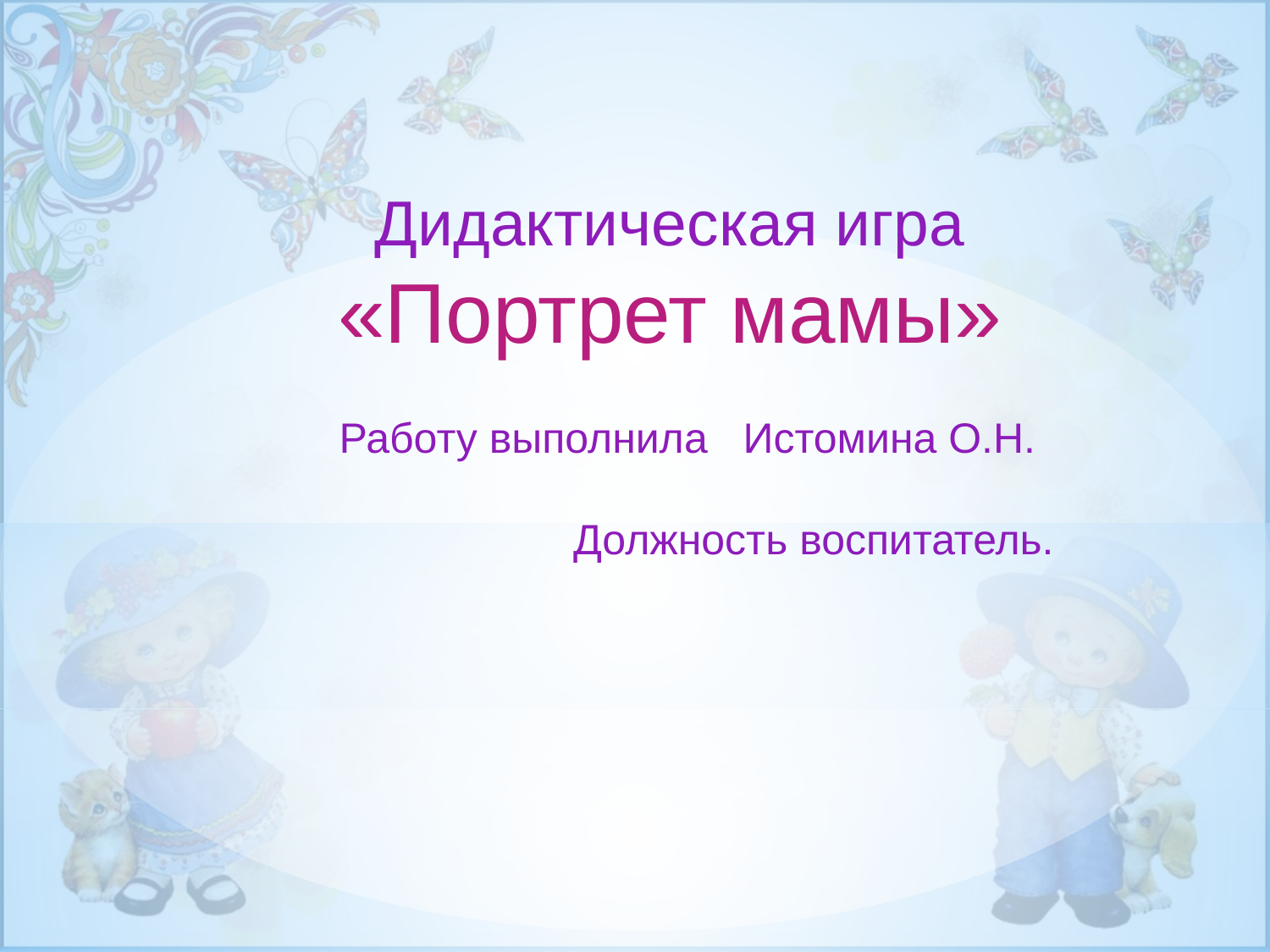

Дидактическая игра
«Портрет мамы»
 
   Работу выполнила   Истомина О.Н.
                         Должность воспитатель.